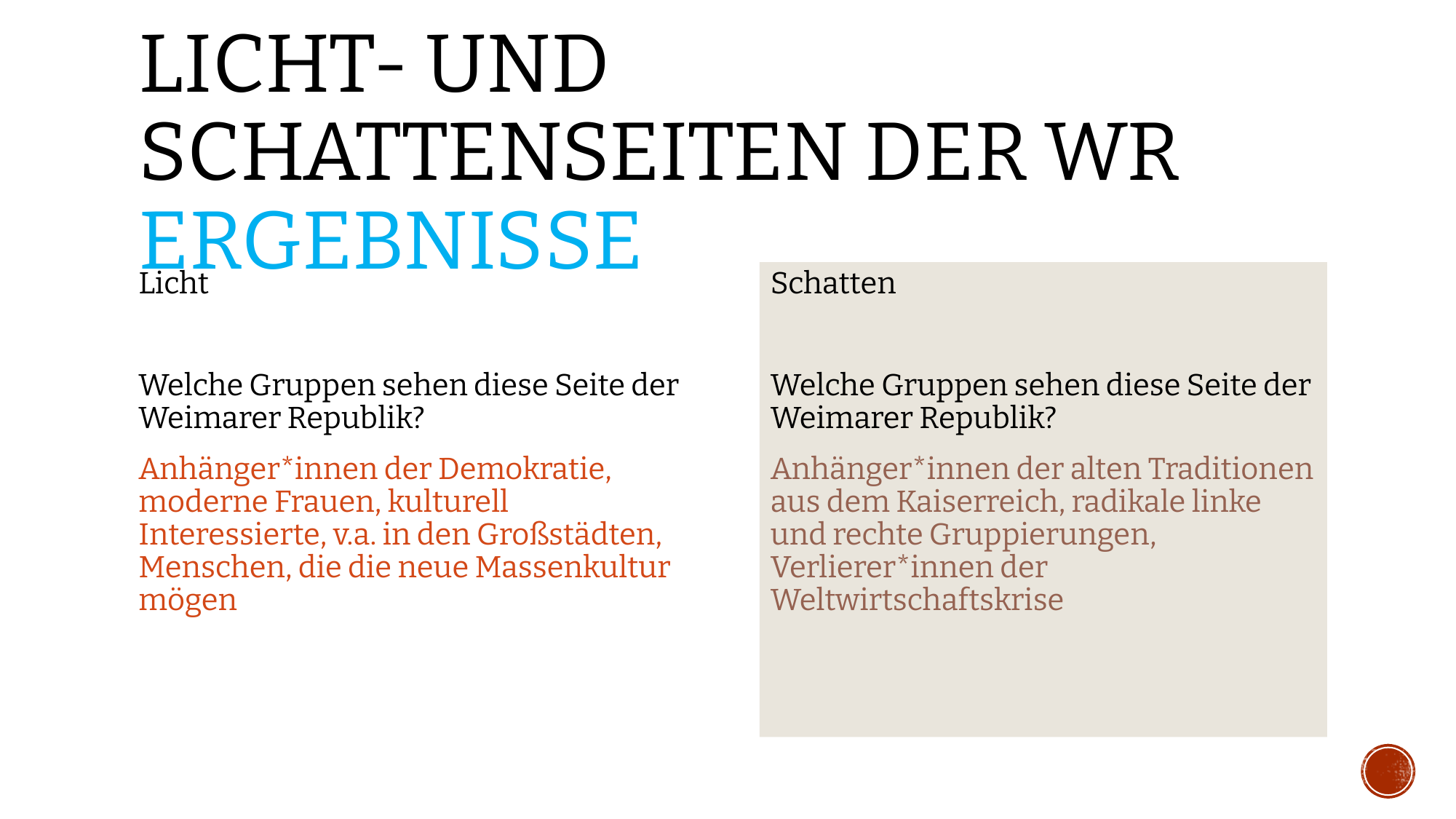

# Licht- und Schattenseiten der WR Ergebnisse
Licht

Welche Gruppen sehen diese Seite der Weimarer Republik?
Anhänger*innen der Demokratie, moderne Frauen, kulturell Interessierte, v.a. in den Großstädten, Menschen, die die neue Massenkultur mögen
Schatten

Welche Gruppen sehen diese Seite der Weimarer Republik?
Anhänger*innen der alten Traditionen aus dem Kaiserreich, radikale linke und rechte Gruppierungen, Verlierer*innen der Weltwirtschaftskrise